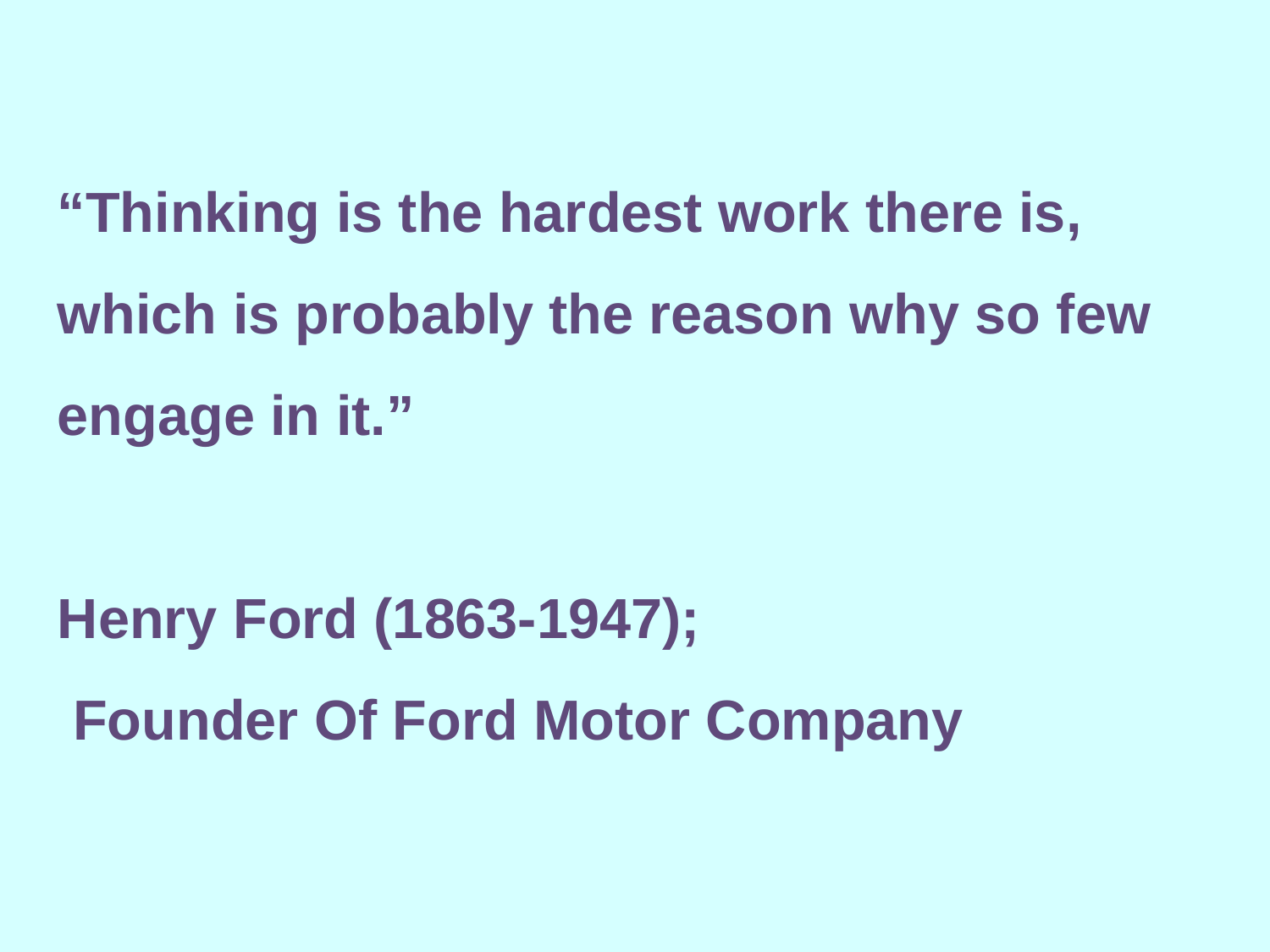

“Thinking is the hardest work there is, which is probably the reason why so few engage in it.”

Henry Ford (1863-1947);
 Founder Of Ford Motor Company